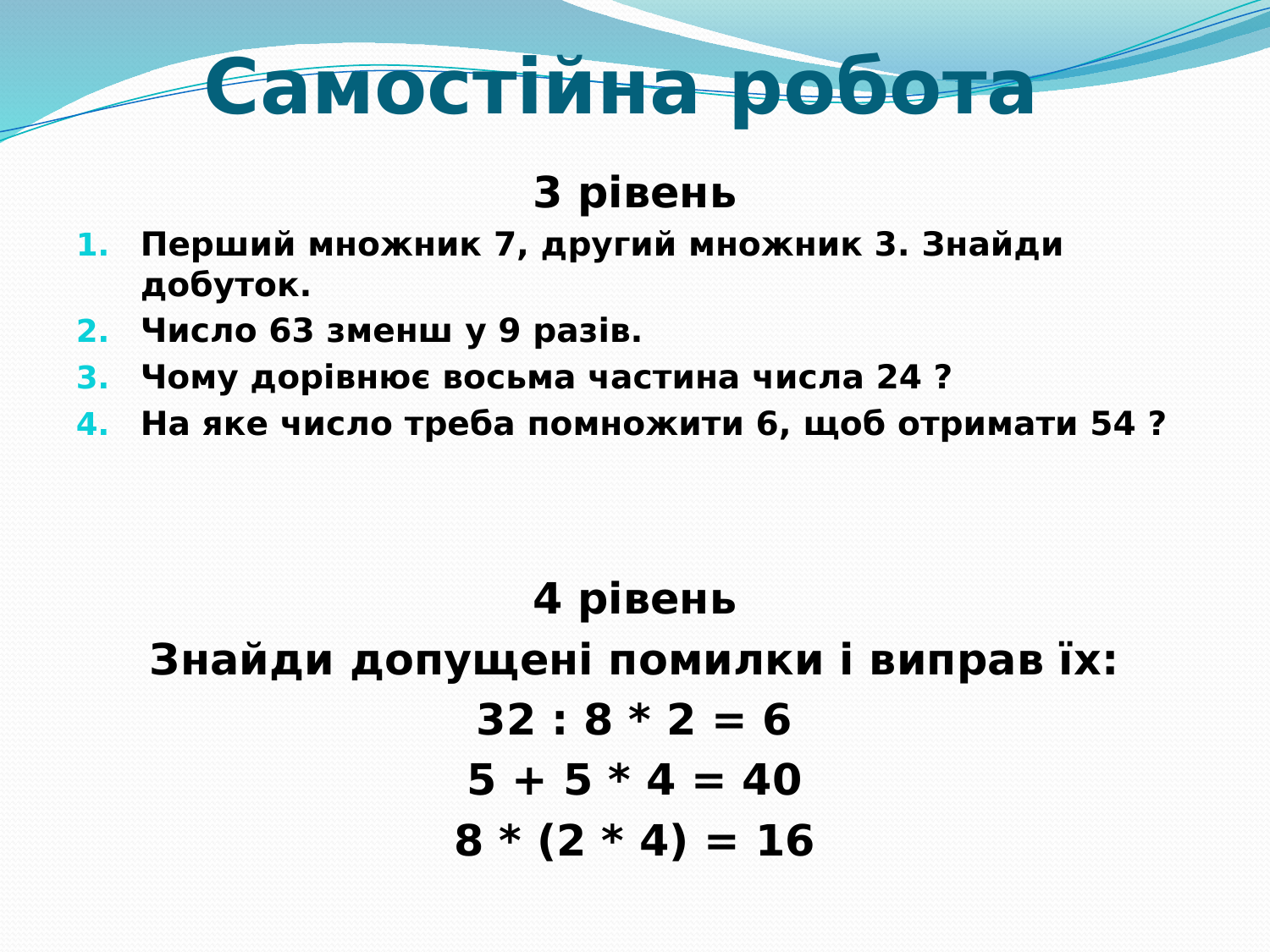

# Самостійна робота
3 рівень
Перший множник 7, другий множник 3. Знайди добуток.
Число 63 зменш у 9 разів.
Чому дорівнює восьма частина числа 24 ?
На яке число треба помножити 6, щоб отримати 54 ?

4 рівень
Знайди допущені помилки і виправ їх:
32 : 8 * 2 = 6
5 + 5 * 4 = 40
8 * (2 * 4) = 16